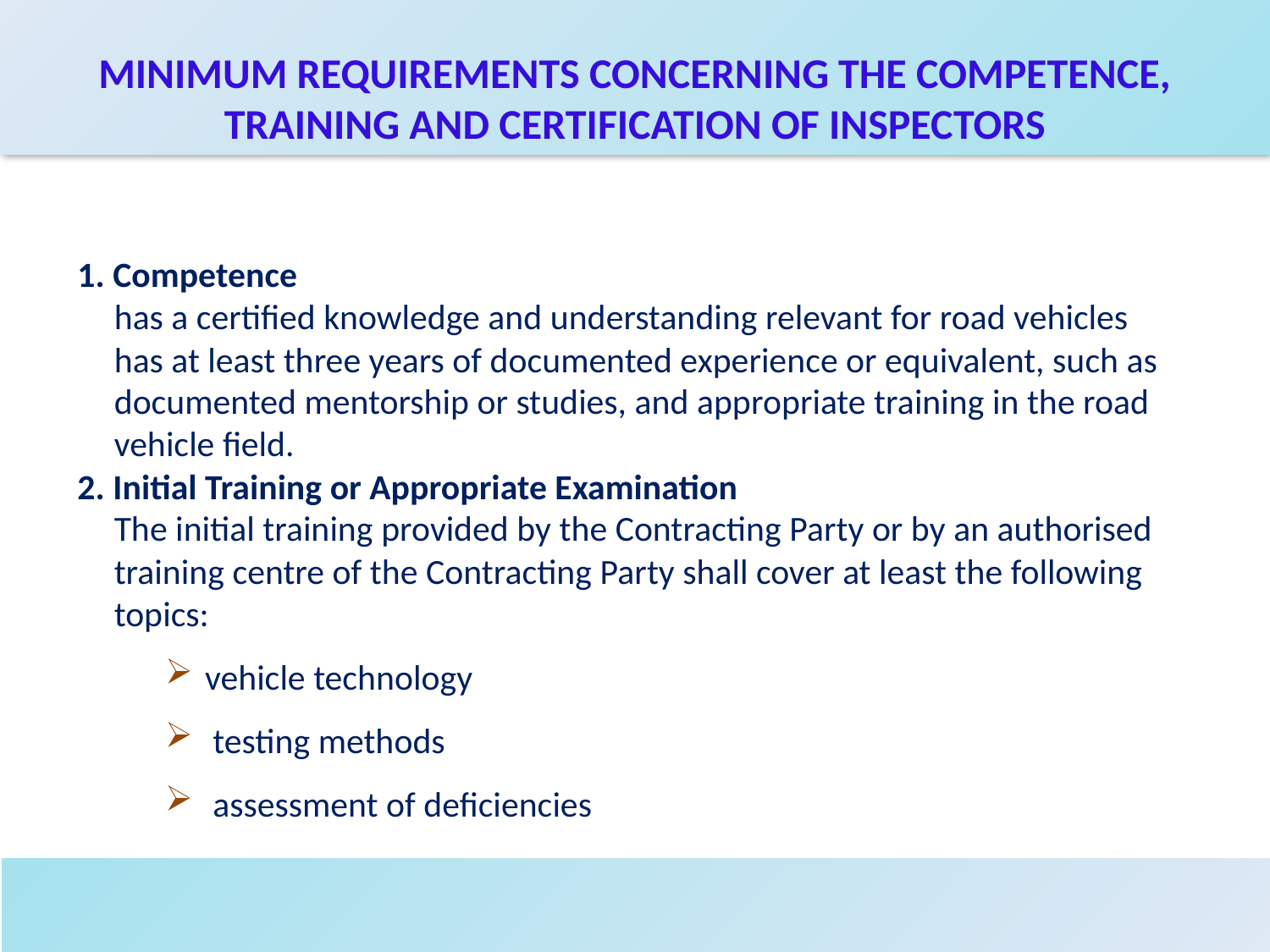

# MINIMUM REQUIREMENTS CONCERNING THE COMPETENCE, TRAINING AND CERTIFICATION OF INSPECTORS
1. Competence
has a certified knowledge and understanding relevant for road vehicles
has at least three years of documented experience or equivalent, such as documented mentorship or studies, and appropriate training in the road vehicle field.
2. Initial Training or Appropriate Examination
The initial training provided by the Contracting Party or by an authorised training centre of the Contracting Party shall cover at least the following topics:
vehicle technology
 testing methods
 assessment of deficiencies

13